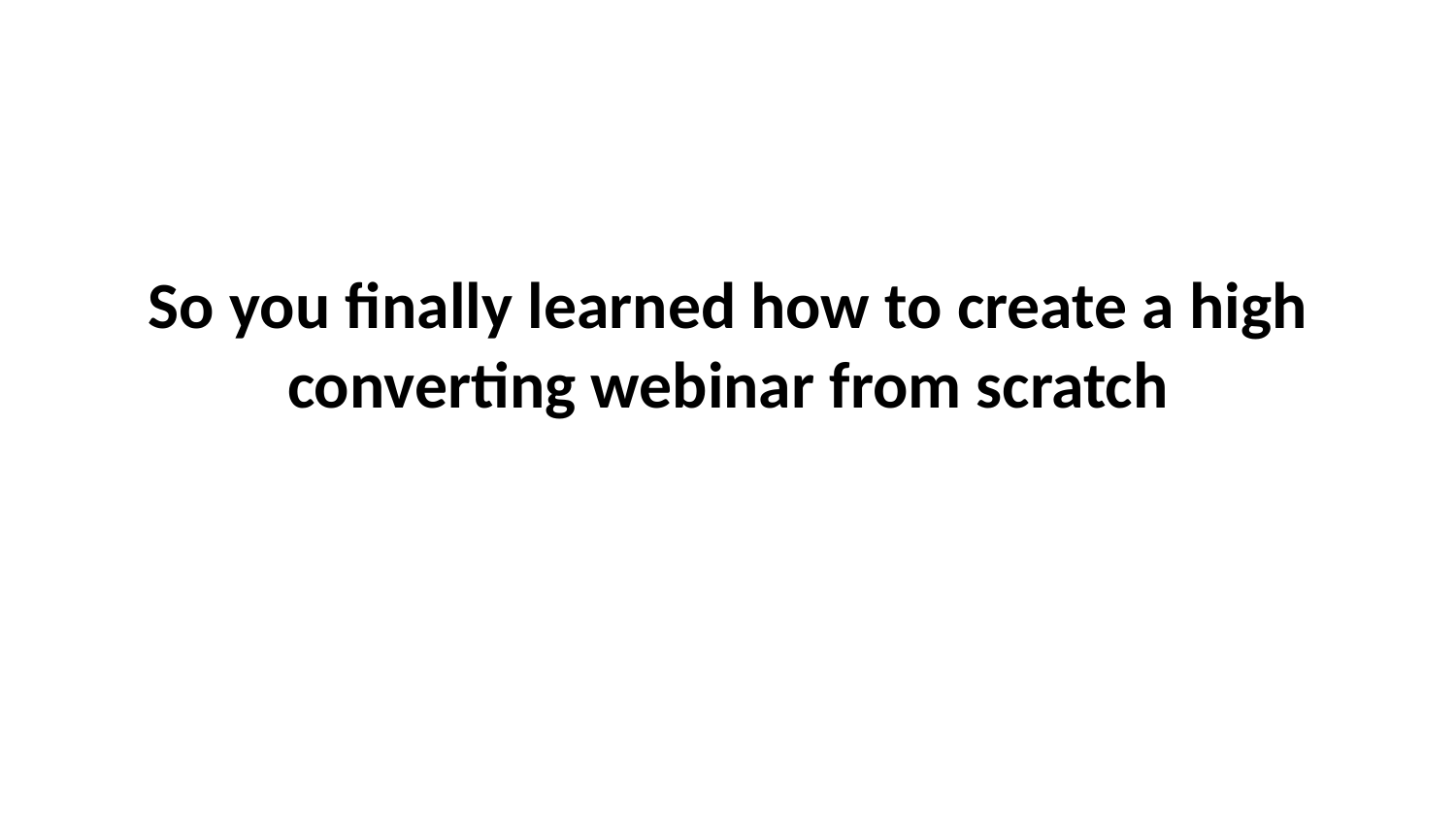

# So you finally learned how to create a high converting webinar from scratch